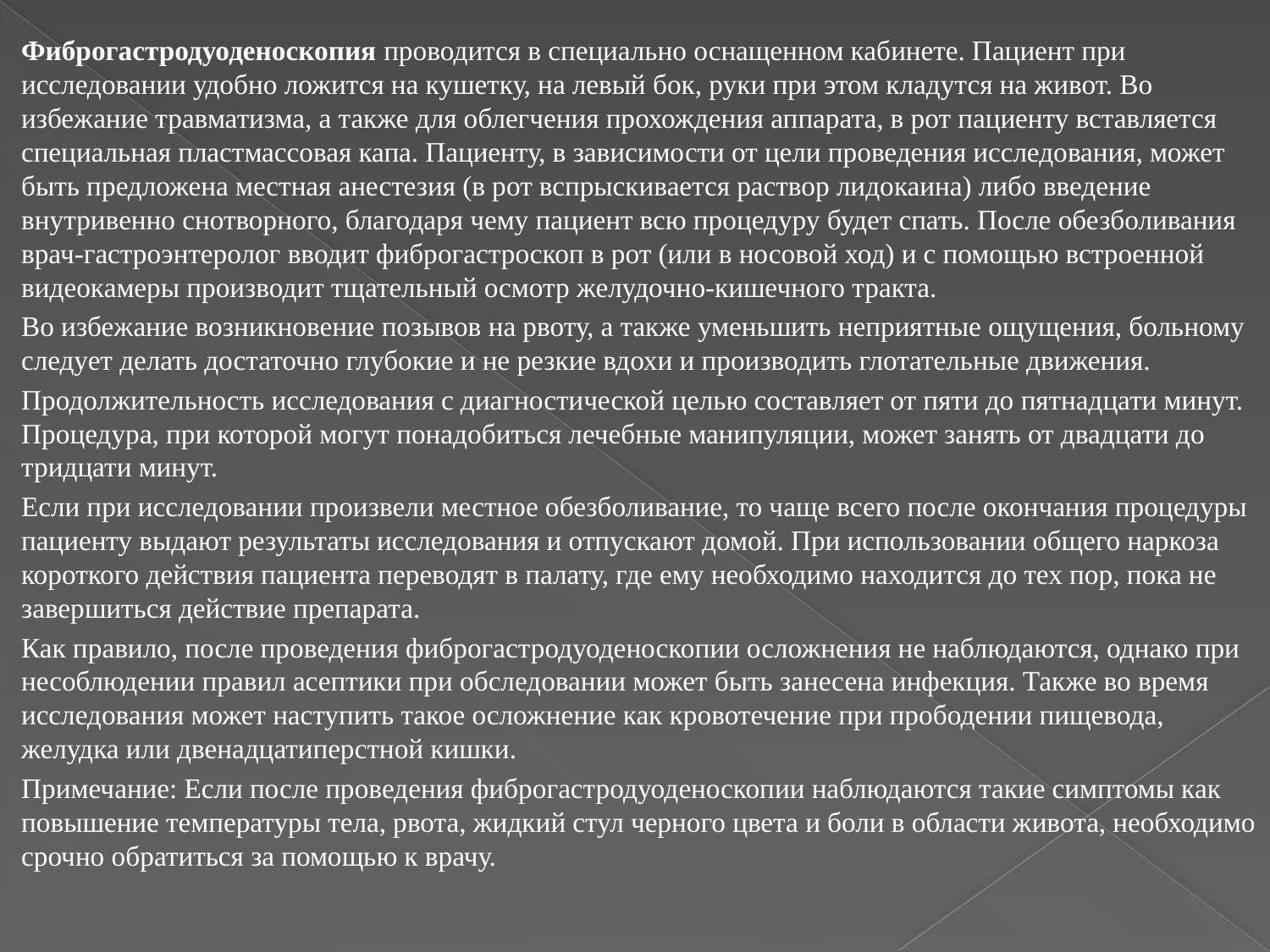

Фиброгастродуоденоскопия проводится в специально оснащенном кабинете. Пациент при исследовании удобно ложится на кушетку, на левый бок, руки при этом кладутся на живот. Во избежание травматизма, а также для облегчения прохождения аппарата, в рот пациенту вставляется специальная пластмассовая капа. Пациенту, в зависимости от цели проведения исследования, может быть предложена местная анестезия (в рот вспрыскивается раствор лидокаина) либо введение внутривенно снотворного, благодаря чему пациент всю процедуру будет спать. После обезболивания врач-гастроэнтеролог вводит фиброгастроскоп в рот (или в носовой ход) и с помощью встроенной видеокамеры производит тщательный осмотр желудочно-кишечного тракта.
Во избежание возникновение позывов на рвоту, а также уменьшить неприятные ощущения, больному следует делать достаточно глубокие и не резкие вдохи и производить глотательные движения.
Продолжительность исследования с диагностической целью составляет от пяти до пятнадцати минут. Процедура, при которой могут понадобиться лечебные манипуляции, может занять от двадцати до тридцати минут.
Если при исследовании произвели местное обезболивание, то чаще всего после окончания процедуры пациенту выдают результаты исследования и отпускают домой. При использовании общего наркоза короткого действия пациента переводят в палату, где ему необходимо находится до тех пор, пока не завершиться действие препарата.
Как правило, после проведения фиброгастродуоденоскопии осложнения не наблюдаются, однако при несоблюдении правил асептики при обследовании может быть занесена инфекция. Также во время исследования может наступить такое осложнение как кровотечение при прободении пищевода, желудка или двенадцатиперстной кишки.
Примечание: Если после проведения фиброгастродуоденоскопии наблюдаются такие симптомы как повышение температуры тела, рвота, жидкий стул черного цвета и боли в области живота, необходимо срочно обратиться за помощью к врачу.
#